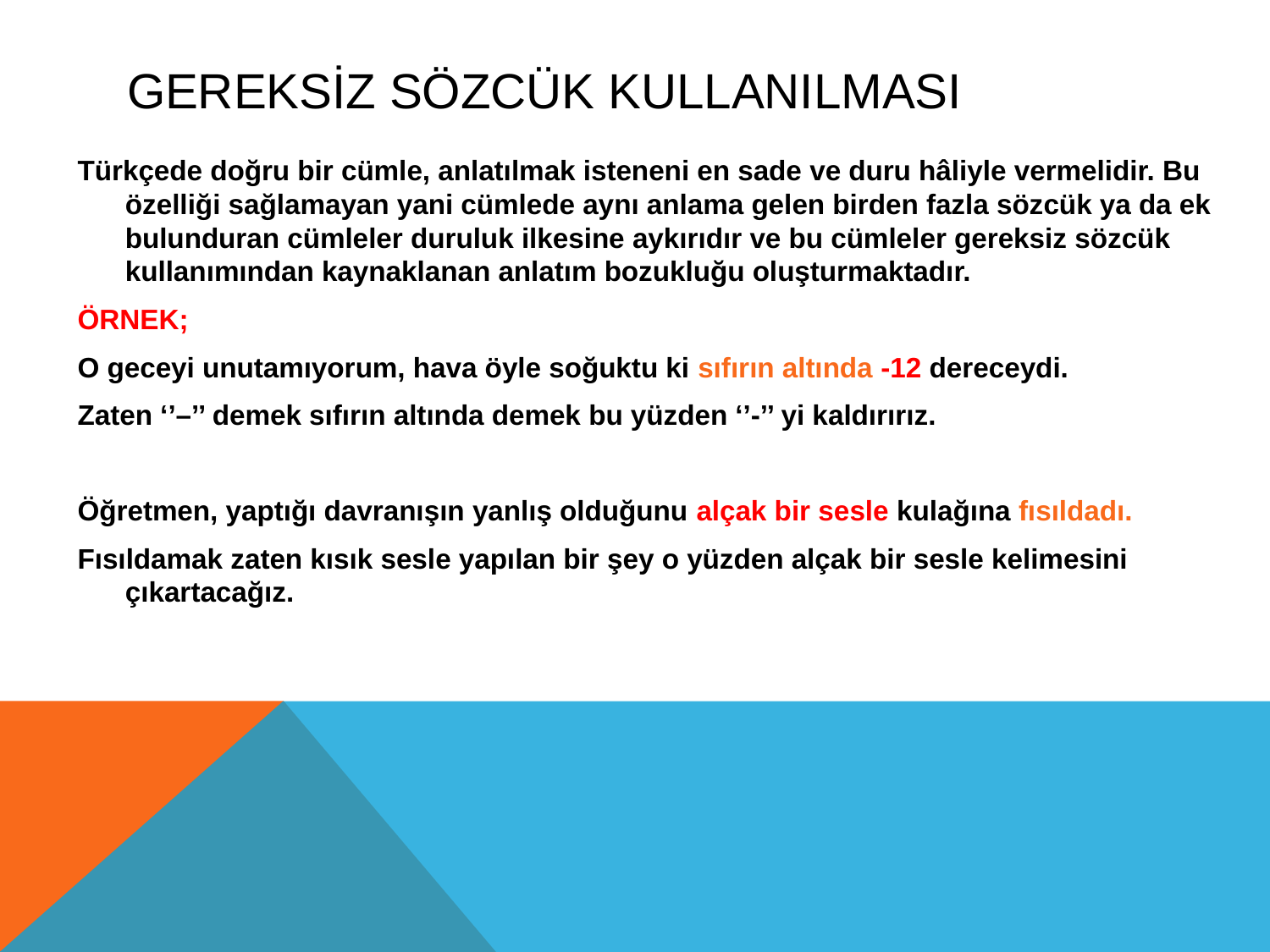

# gereksİz sözcük kullanIlmasI
Türkçede doğru bir cümle, anlatılmak isteneni en sade ve duru hâliyle vermelidir. Bu özelliği sağlamayan yani cümlede aynı anlama gelen birden fazla sözcük ya da ek bulunduran cümleler duruluk ilkesine aykırıdır ve bu cümleler gereksiz sözcük kullanımından kaynaklanan anlatım bozukluğu oluşturmaktadır.
ÖRNEK;
O geceyi unutamıyorum, hava öyle soğuktu ki sıfırın altında -12 dereceydi.
Zaten ‘’–’’ demek sıfırın altında demek bu yüzden ‘’-’’ yi kaldırırız.

Öğretmen, yaptığı davranışın yanlış olduğunu alçak bir sesle kulağına fısıldadı.
Fısıldamak zaten kısık sesle yapılan bir şey o yüzden alçak bir sesle kelimesini çıkartacağız.